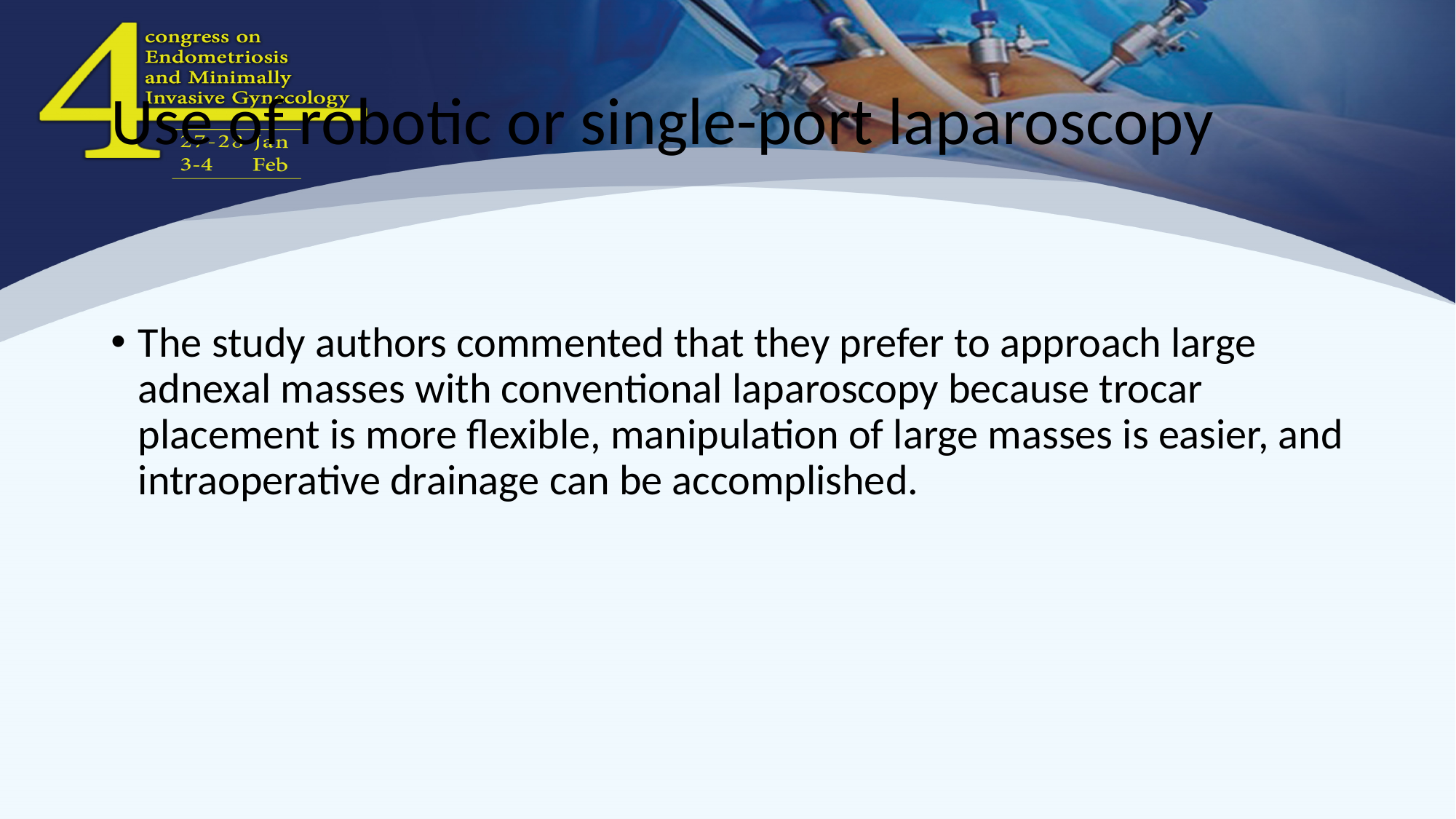

# Use of robotic or single-port laparoscopy
The study authors commented that they prefer to approach large adnexal masses with conventional laparoscopy because trocar placement is more flexible, manipulation of large masses is easier, and intraoperative drainage can be accomplished.